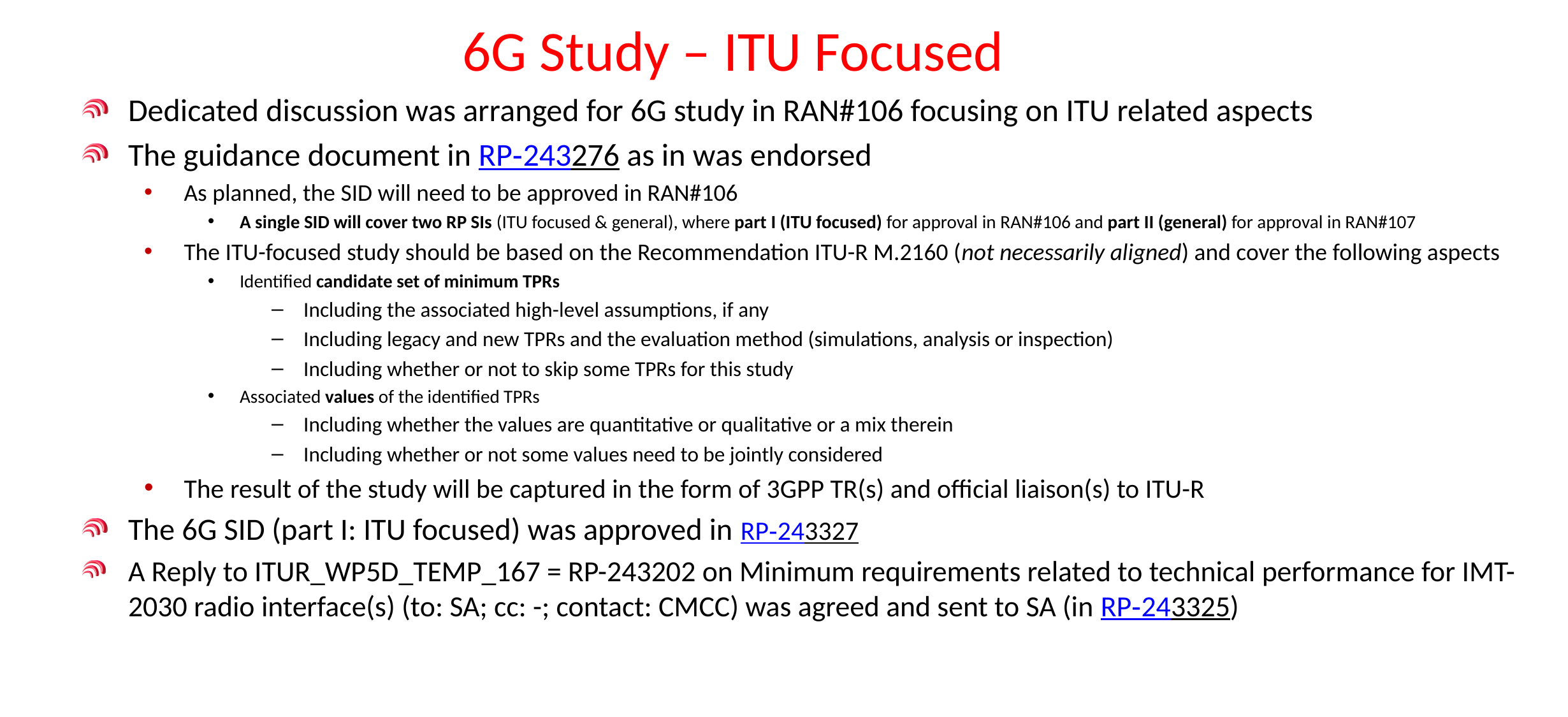

# 6G Study – ITU Focused
Dedicated discussion was arranged for 6G study in RAN#106 focusing on ITU related aspects
The guidance document in RP‑243276 as in was endorsed
As planned, the SID will need to be approved in RAN#106
A single SID will cover two RP SIs (ITU focused & general), where part I (ITU focused) for approval in RAN#106 and part II (general) for approval in RAN#107
The ITU-focused study should be based on the Recommendation ITU-R M.2160 (not necessarily aligned) and cover the following aspects
Identified candidate set of minimum TPRs
Including the associated high-level assumptions, if any
Including legacy and new TPRs and the evaluation method (simulations, analysis or inspection)
Including whether or not to skip some TPRs for this study
Associated values of the identified TPRs
Including whether the values are quantitative or qualitative or a mix therein
Including whether or not some values need to be jointly considered
The result of the study will be captured in the form of 3GPP TR(s) and official liaison(s) to ITU-R
The 6G SID (part I: ITU focused) was approved in RP‑243327
A Reply to ITUR_WP5D_TEMP_167 = RP-243202 on Minimum requirements related to technical performance for IMT-2030 radio interface(s) (to: SA; cc: -; contact: CMCC) was agreed and sent to SA (in RP‑243325)